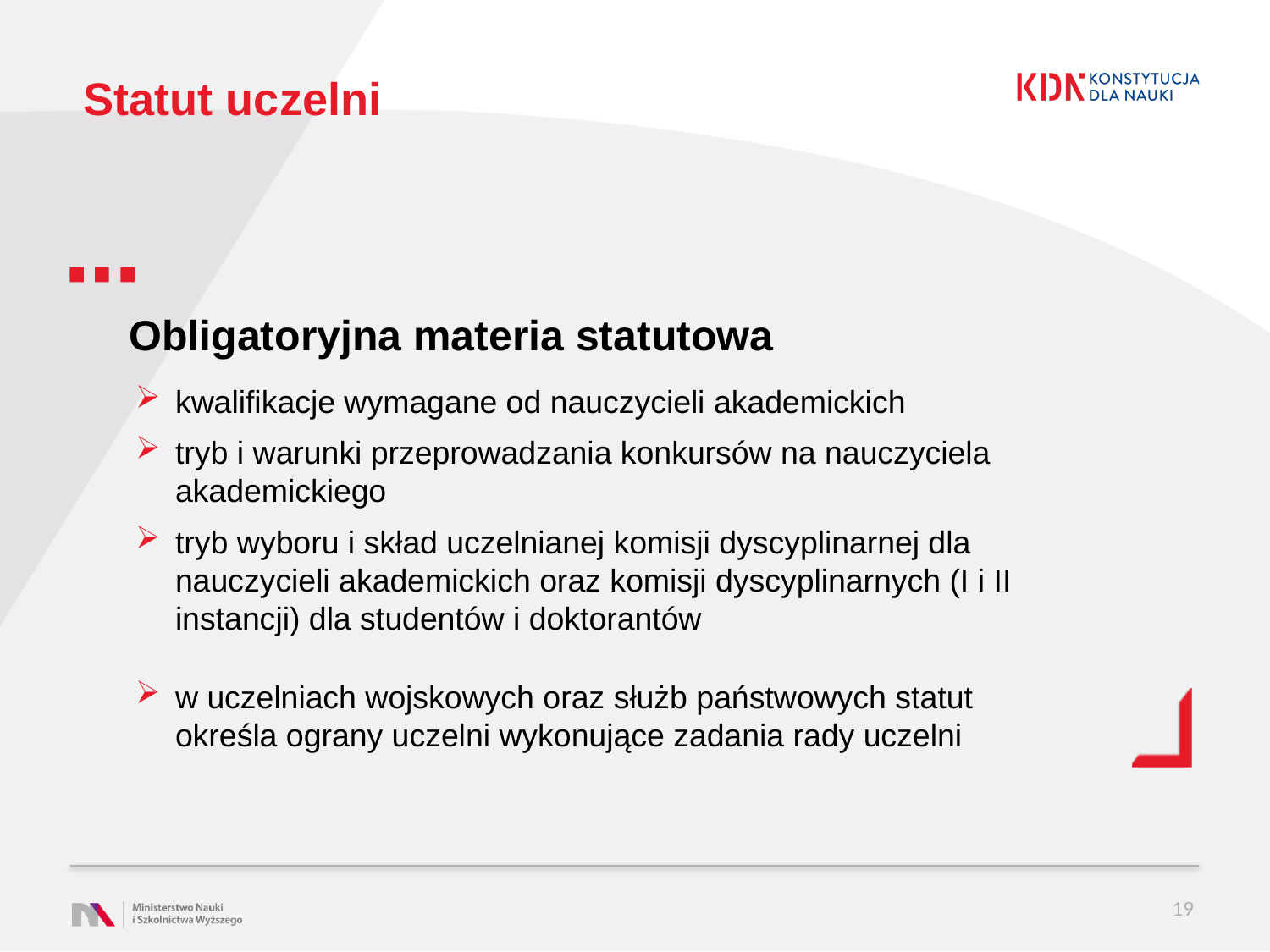

# Statut uczelni
Obligatoryjna materia statutowa
kwalifikacje wymagane od nauczycieli akademickich
tryb i warunki przeprowadzania konkursów na nauczyciela akademickiego
tryb wyboru i skład uczelnianej komisji dyscyplinarnej dla nauczycieli akademickich oraz komisji dyscyplinarnych (I i II instancji) dla studentów i doktorantów

w uczelniach wojskowych oraz służb państwowych statut określa ograny uczelni wykonujące zadania rady uczelni

19